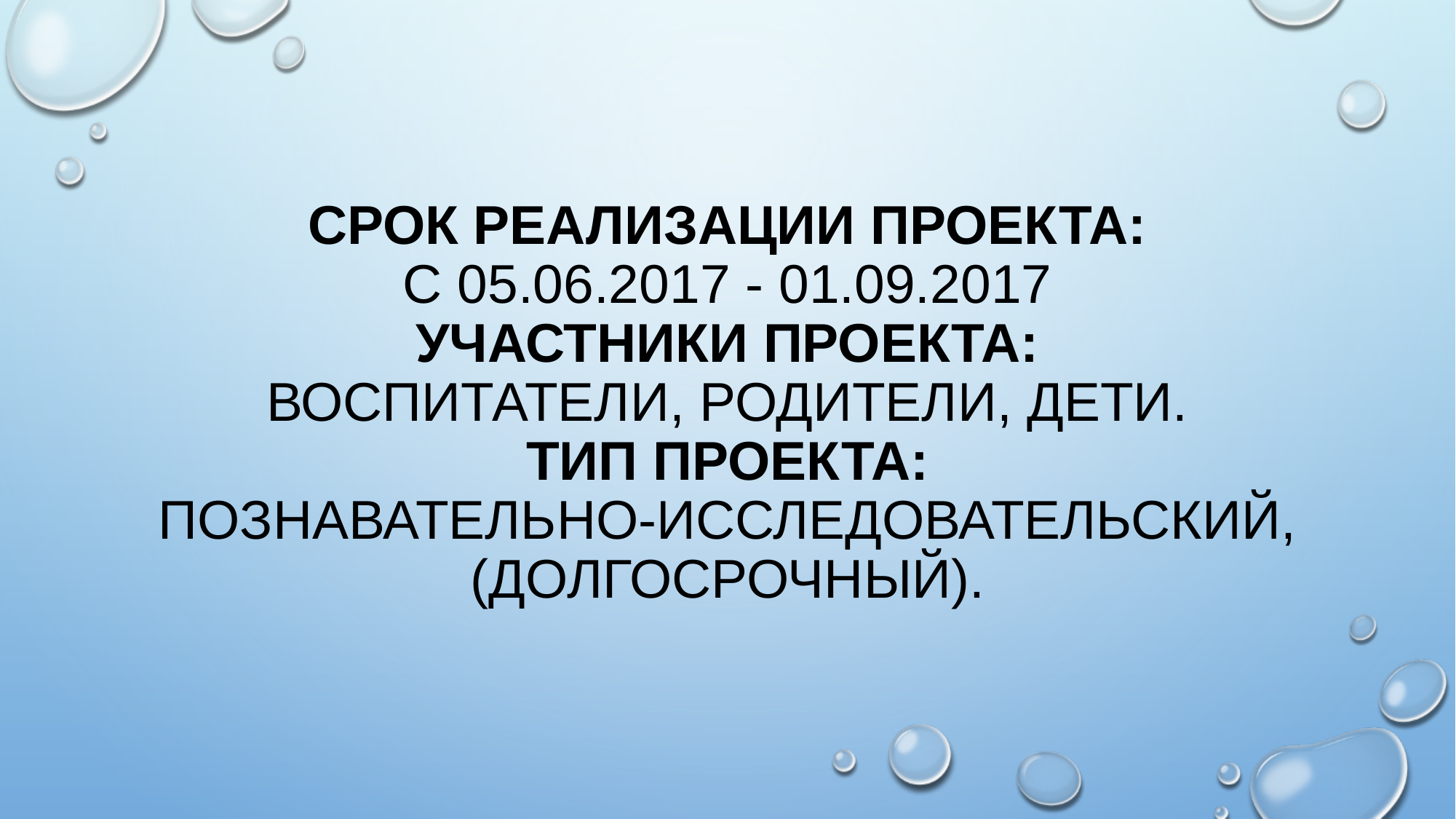

# Срок реализации проекта: с 05.06.2017 - 01.09.2017 Участники проекта: воспитатели, родители, дети. Тип проекта: Познавательно-исследовательский, (долгосрочный).